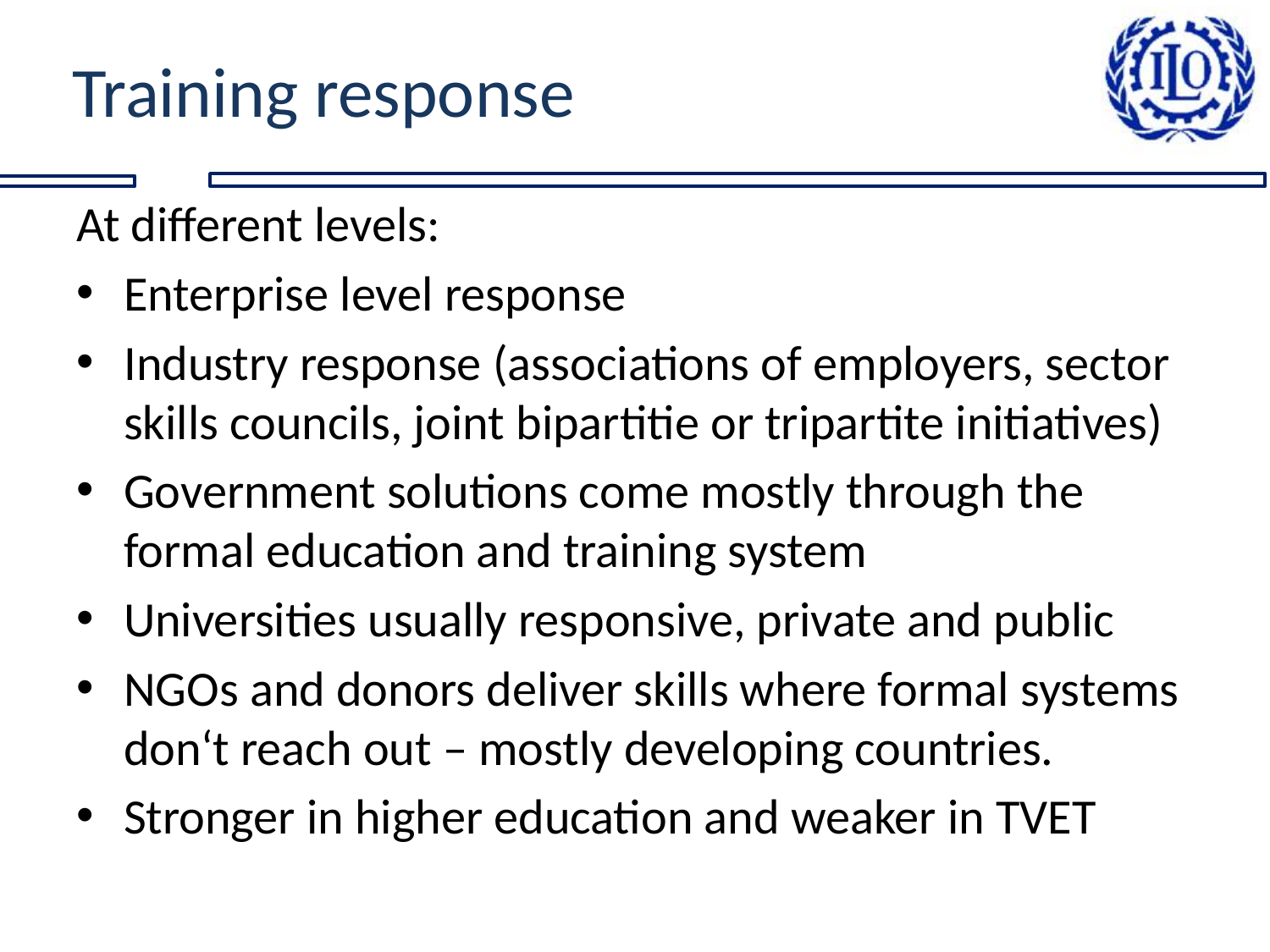

# Training response
At different levels:
Enterprise level response
Industry response (associations of employers, sector skills councils, joint bipartitie or tripartite initiatives)
Government solutions come mostly through the formal education and training system
Universities usually responsive, private and public
NGOs and donors deliver skills where formal systems don‘t reach out – mostly developing countries.
Stronger in higher education and weaker in TVET